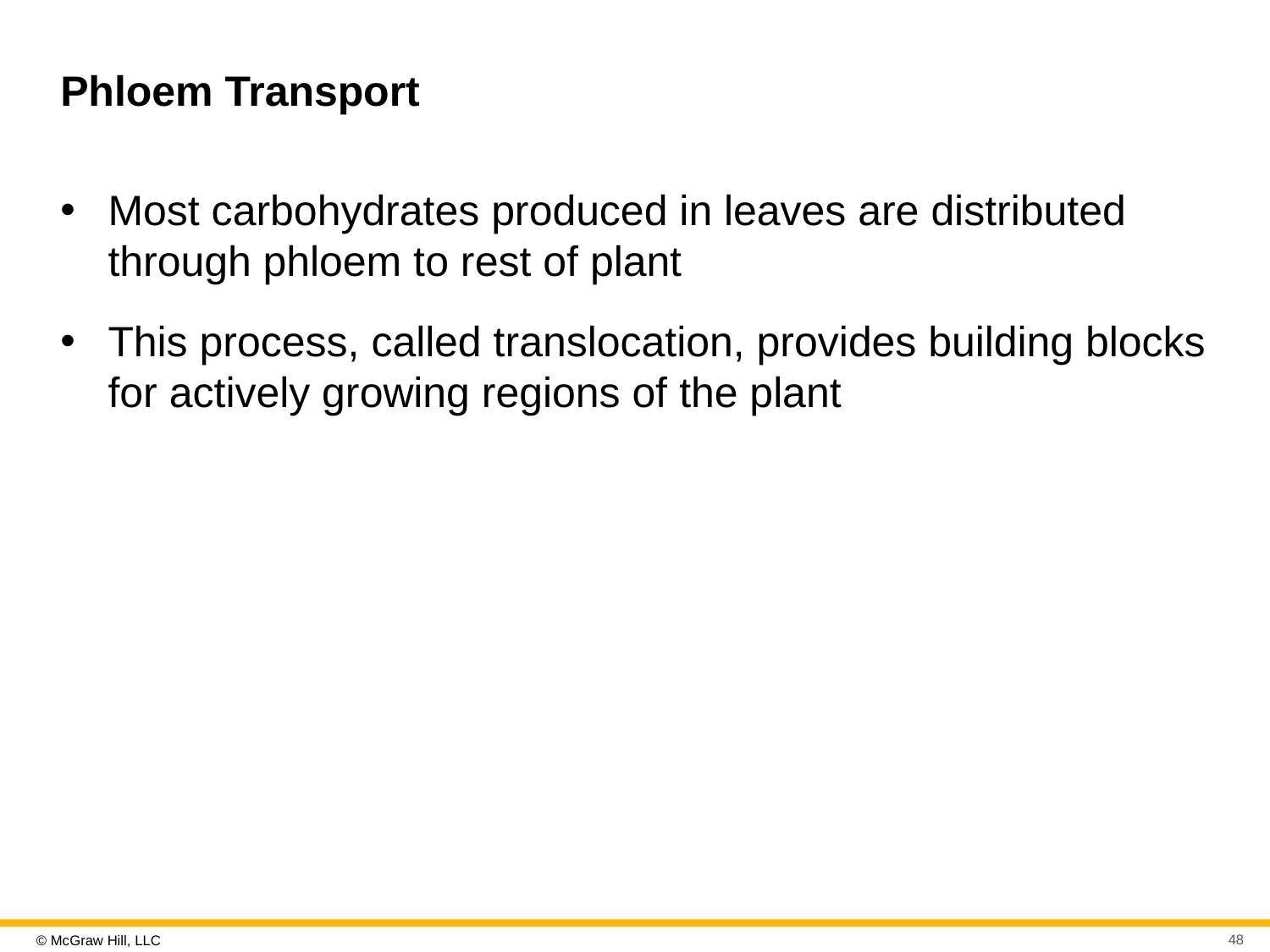

# Phloem Transport
Most carbohydrates produced in leaves are distributed through phloem to rest of plant
This process, called translocation, provides building blocks for actively growing regions of the plant
48